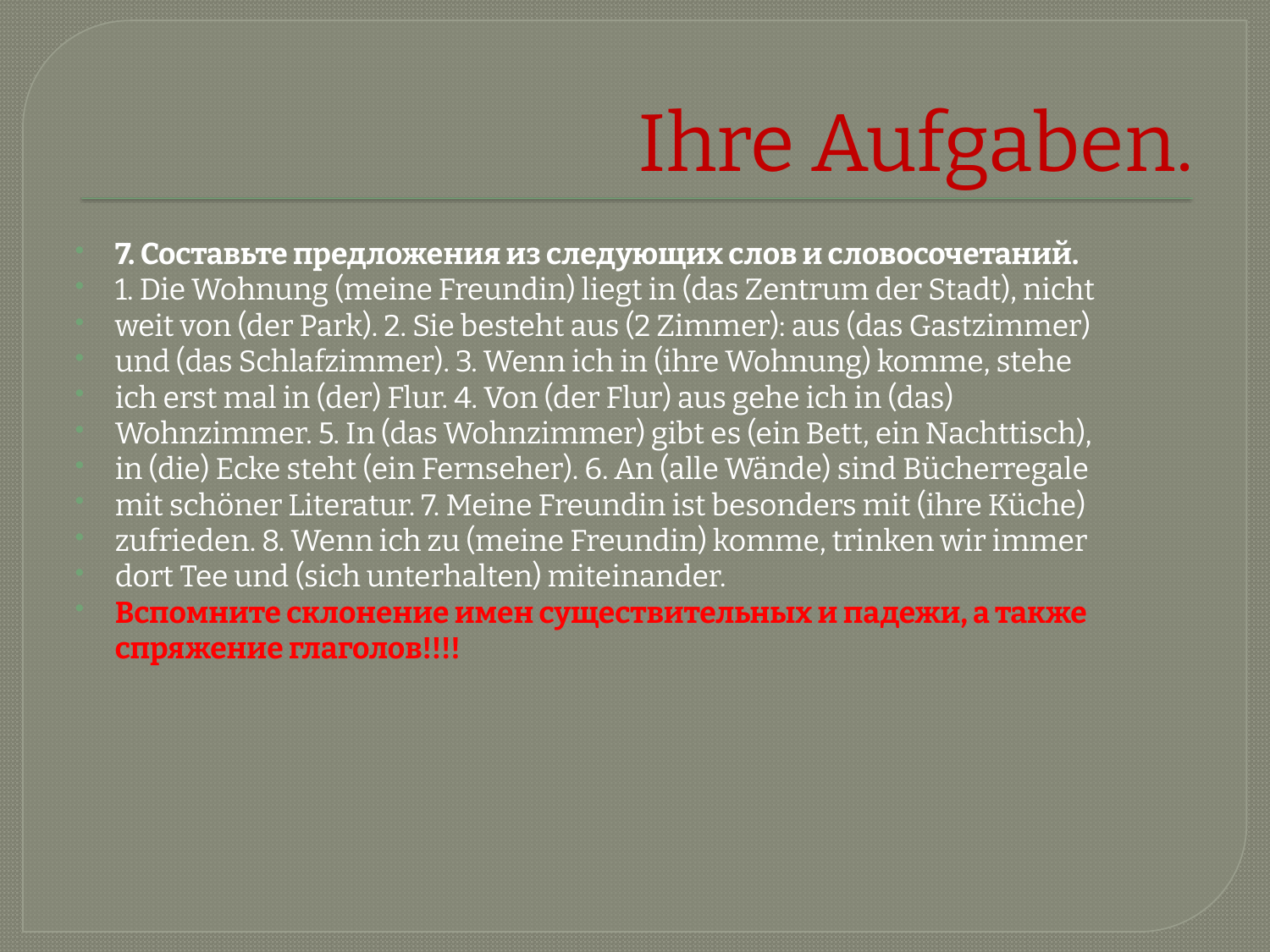

# Ihre Aufgaben.
7. Составьте предложения из следующих слов и словосочетаний.
1. Die Wohnung (meine Freundin) liegt in (das Zentrum der Stadt), nicht
weit von (der Park). 2. Sie besteht aus (2 Zimmer): aus (das Gastzimmer)
und (das Schlafzimmer). 3. Wenn ich in (ihre Wohnung) komme, stehe
ich erst mal in (der) Flur. 4. Von (der Flur) aus gehe ich in (das)
Wohnzimmer. 5. In (das Wohnzimmer) gibt es (ein Bett, ein Nachttisch),
in (die) Ecke steht (ein Fernseher). 6. An (alle Wände) sind Bücherregale
mit schöner Literatur. 7. Meine Freundin ist besonders mit (ihre Küche)
zufrieden. 8. Wenn ich zu (meine Freundin) komme, trinken wir immer
dort Tee und (sich unterhalten) miteinander.
Вспомните склонение имен существительных и падежи, а также спряжение глаголов!!!!